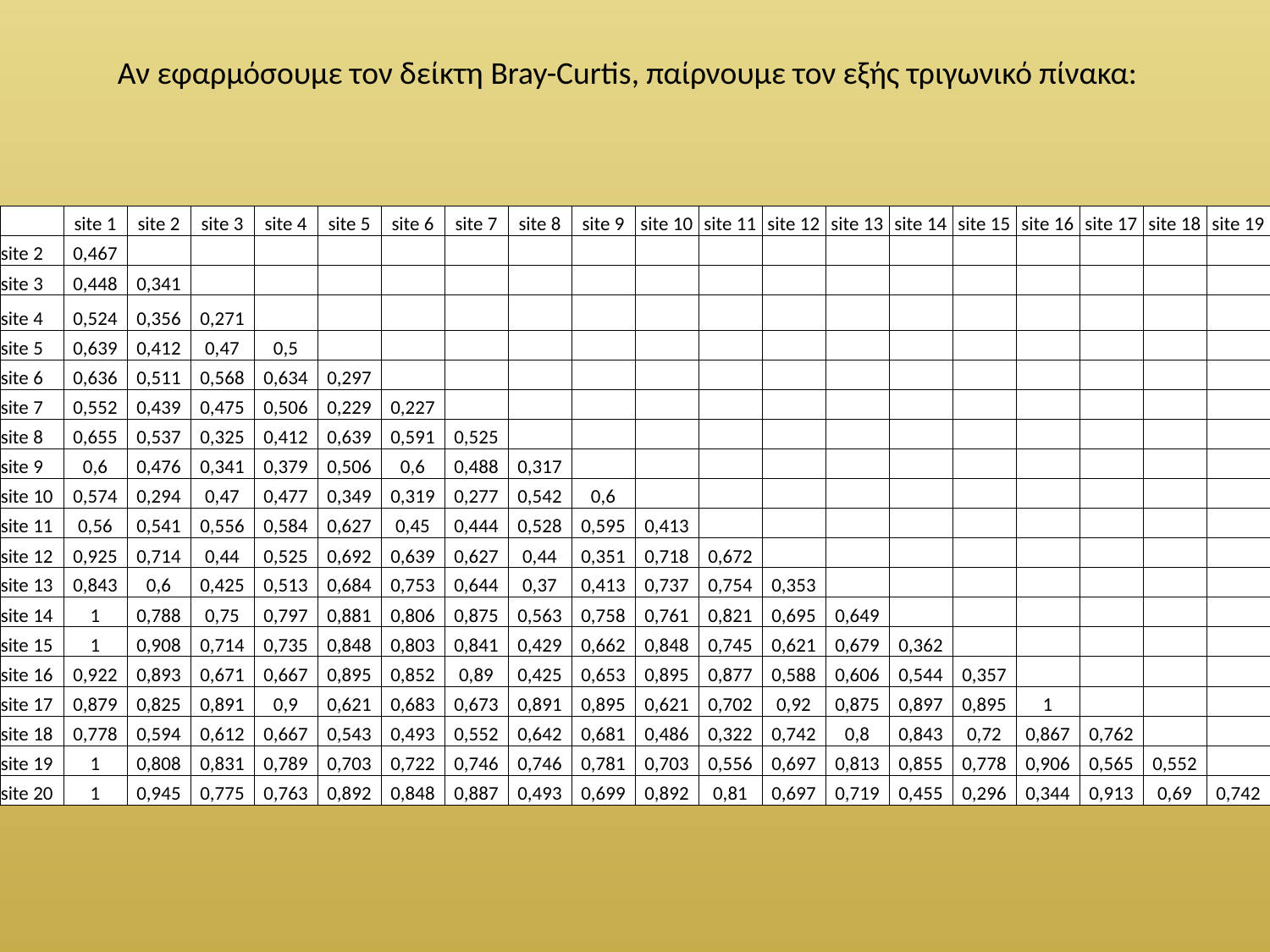

Αν εφαρμόσουμε τον δείκτη Bray-Curtis, παίρνουμε τον εξής τριγωνικό πίνακα:
|  | site 1 | site 2 | site 3 | site 4 | site 5 | site 6 | site 7 | site 8 | site 9 | site 10 | site 11 | site 12 | site 13 | site 14 | site 15 | site 16 | site 17 | site 18 | site 19 |
| --- | --- | --- | --- | --- | --- | --- | --- | --- | --- | --- | --- | --- | --- | --- | --- | --- | --- | --- | --- |
| site 2 | 0,467 |  |  |  |  |  |  |  |  |  |  |  |  |  |  |  |  |  |  |
| site 3 | 0,448 | 0,341 |  |  |  |  |  |  |  |  |  |  |  |  |  |  |  |  |  |
| site 4 | 0,524 | 0,356 | 0,271 |  |  |  |  |  |  |  |  |  |  |  |  |  |  |  |  |
| site 5 | 0,639 | 0,412 | 0,47 | 0,5 |  |  |  |  |  |  |  |  |  |  |  |  |  |  |  |
| site 6 | 0,636 | 0,511 | 0,568 | 0,634 | 0,297 |  |  |  |  |  |  |  |  |  |  |  |  |  |  |
| site 7 | 0,552 | 0,439 | 0,475 | 0,506 | 0,229 | 0,227 |  |  |  |  |  |  |  |  |  |  |  |  |  |
| site 8 | 0,655 | 0,537 | 0,325 | 0,412 | 0,639 | 0,591 | 0,525 |  |  |  |  |  |  |  |  |  |  |  |  |
| site 9 | 0,6 | 0,476 | 0,341 | 0,379 | 0,506 | 0,6 | 0,488 | 0,317 |  |  |  |  |  |  |  |  |  |  |  |
| site 10 | 0,574 | 0,294 | 0,47 | 0,477 | 0,349 | 0,319 | 0,277 | 0,542 | 0,6 |  |  |  |  |  |  |  |  |  |  |
| site 11 | 0,56 | 0,541 | 0,556 | 0,584 | 0,627 | 0,45 | 0,444 | 0,528 | 0,595 | 0,413 |  |  |  |  |  |  |  |  |  |
| site 12 | 0,925 | 0,714 | 0,44 | 0,525 | 0,692 | 0,639 | 0,627 | 0,44 | 0,351 | 0,718 | 0,672 |  |  |  |  |  |  |  |  |
| site 13 | 0,843 | 0,6 | 0,425 | 0,513 | 0,684 | 0,753 | 0,644 | 0,37 | 0,413 | 0,737 | 0,754 | 0,353 |  |  |  |  |  |  |  |
| site 14 | 1 | 0,788 | 0,75 | 0,797 | 0,881 | 0,806 | 0,875 | 0,563 | 0,758 | 0,761 | 0,821 | 0,695 | 0,649 |  |  |  |  |  |  |
| site 15 | 1 | 0,908 | 0,714 | 0,735 | 0,848 | 0,803 | 0,841 | 0,429 | 0,662 | 0,848 | 0,745 | 0,621 | 0,679 | 0,362 |  |  |  |  |  |
| site 16 | 0,922 | 0,893 | 0,671 | 0,667 | 0,895 | 0,852 | 0,89 | 0,425 | 0,653 | 0,895 | 0,877 | 0,588 | 0,606 | 0,544 | 0,357 |  |  |  |  |
| site 17 | 0,879 | 0,825 | 0,891 | 0,9 | 0,621 | 0,683 | 0,673 | 0,891 | 0,895 | 0,621 | 0,702 | 0,92 | 0,875 | 0,897 | 0,895 | 1 |  |  |  |
| site 18 | 0,778 | 0,594 | 0,612 | 0,667 | 0,543 | 0,493 | 0,552 | 0,642 | 0,681 | 0,486 | 0,322 | 0,742 | 0,8 | 0,843 | 0,72 | 0,867 | 0,762 |  |  |
| site 19 | 1 | 0,808 | 0,831 | 0,789 | 0,703 | 0,722 | 0,746 | 0,746 | 0,781 | 0,703 | 0,556 | 0,697 | 0,813 | 0,855 | 0,778 | 0,906 | 0,565 | 0,552 |  |
| site 20 | 1 | 0,945 | 0,775 | 0,763 | 0,892 | 0,848 | 0,887 | 0,493 | 0,699 | 0,892 | 0,81 | 0,697 | 0,719 | 0,455 | 0,296 | 0,344 | 0,913 | 0,69 | 0,742 |